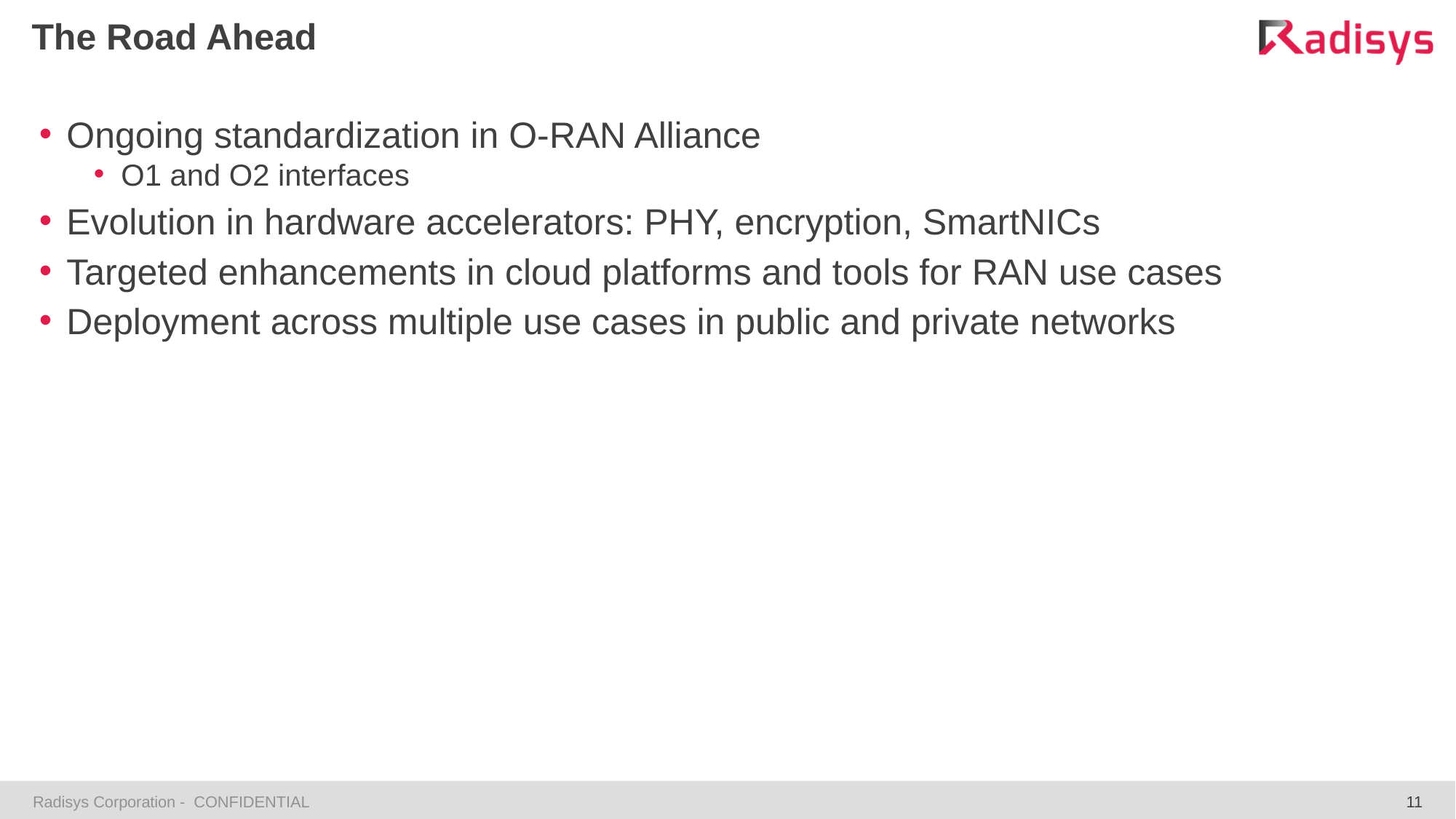

# The Road Ahead
Ongoing standardization in O-RAN Alliance
O1 and O2 interfaces
Evolution in hardware accelerators: PHY, encryption, SmartNICs
Targeted enhancements in cloud platforms and tools for RAN use cases
Deployment across multiple use cases in public and private networks
Radisys Corporation -  CONFIDENTIAL